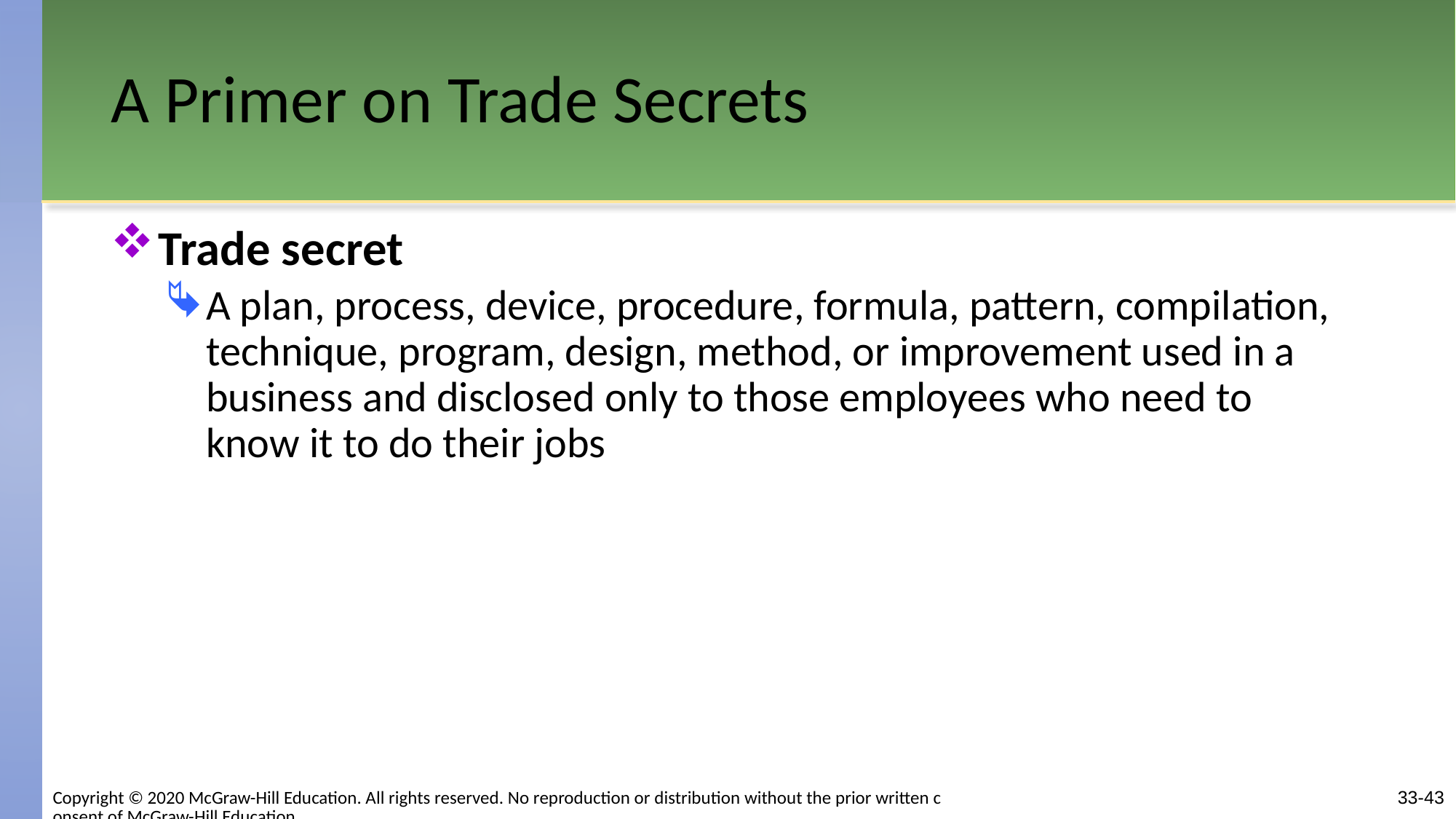

# A Primer on Trade Secrets
Trade secret
A plan, process, device, procedure, formula, pattern, compilation, technique, program, design, method, or improvement used in a business and disclosed only to those employees who need to know it to do their jobs
Copyright © 2020 McGraw-Hill Education. All rights reserved. No reproduction or distribution without the prior written consent of McGraw-Hill Education.
33-43